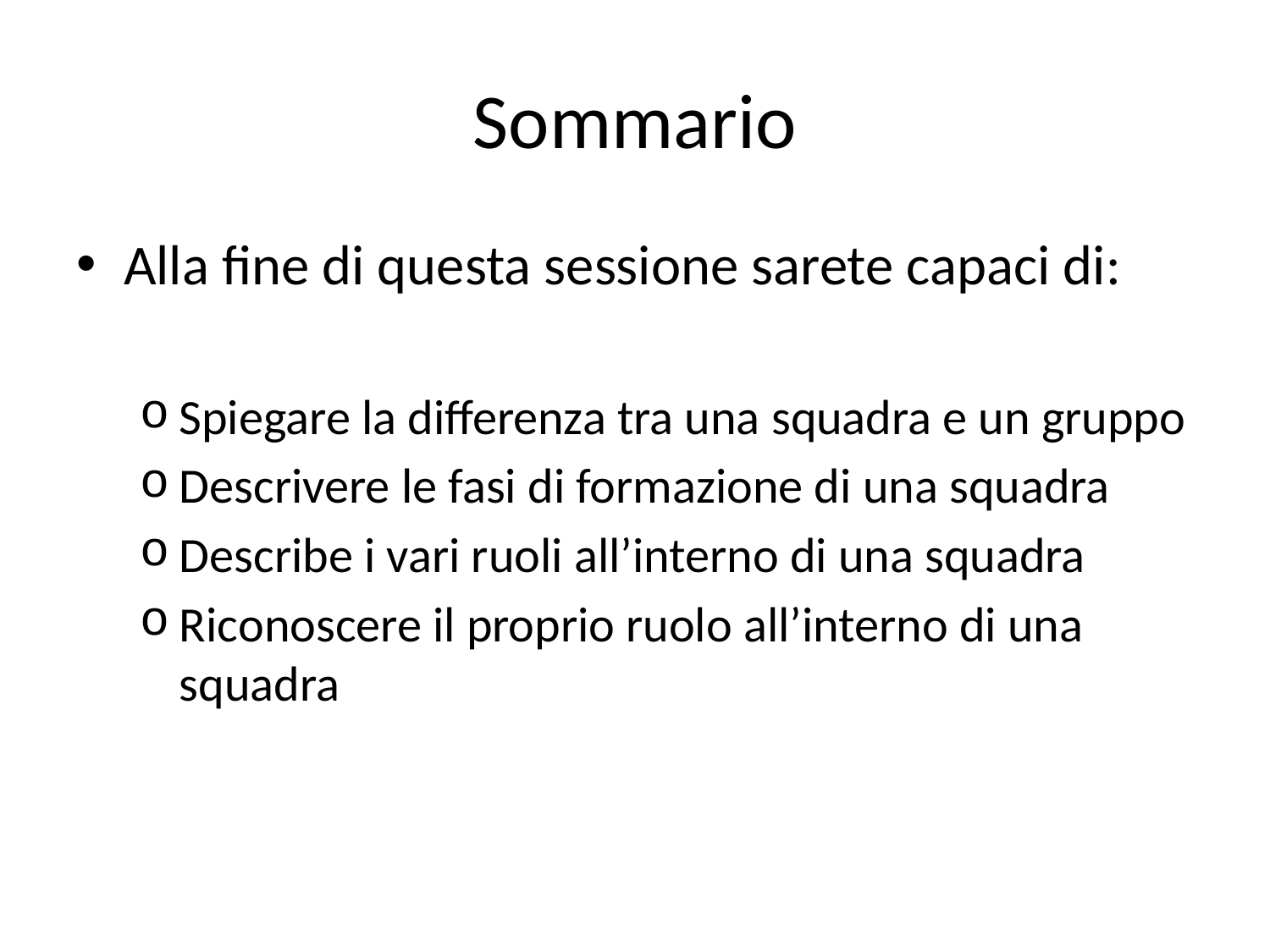

# Sommario
Alla fine di questa sessione sarete capaci di:

Spiegare la differenza tra una squadra e un gruppo
Descrivere le fasi di formazione di una squadra
Describe i vari ruoli all’interno di una squadra
Riconoscere il proprio ruolo all’interno di una squadra